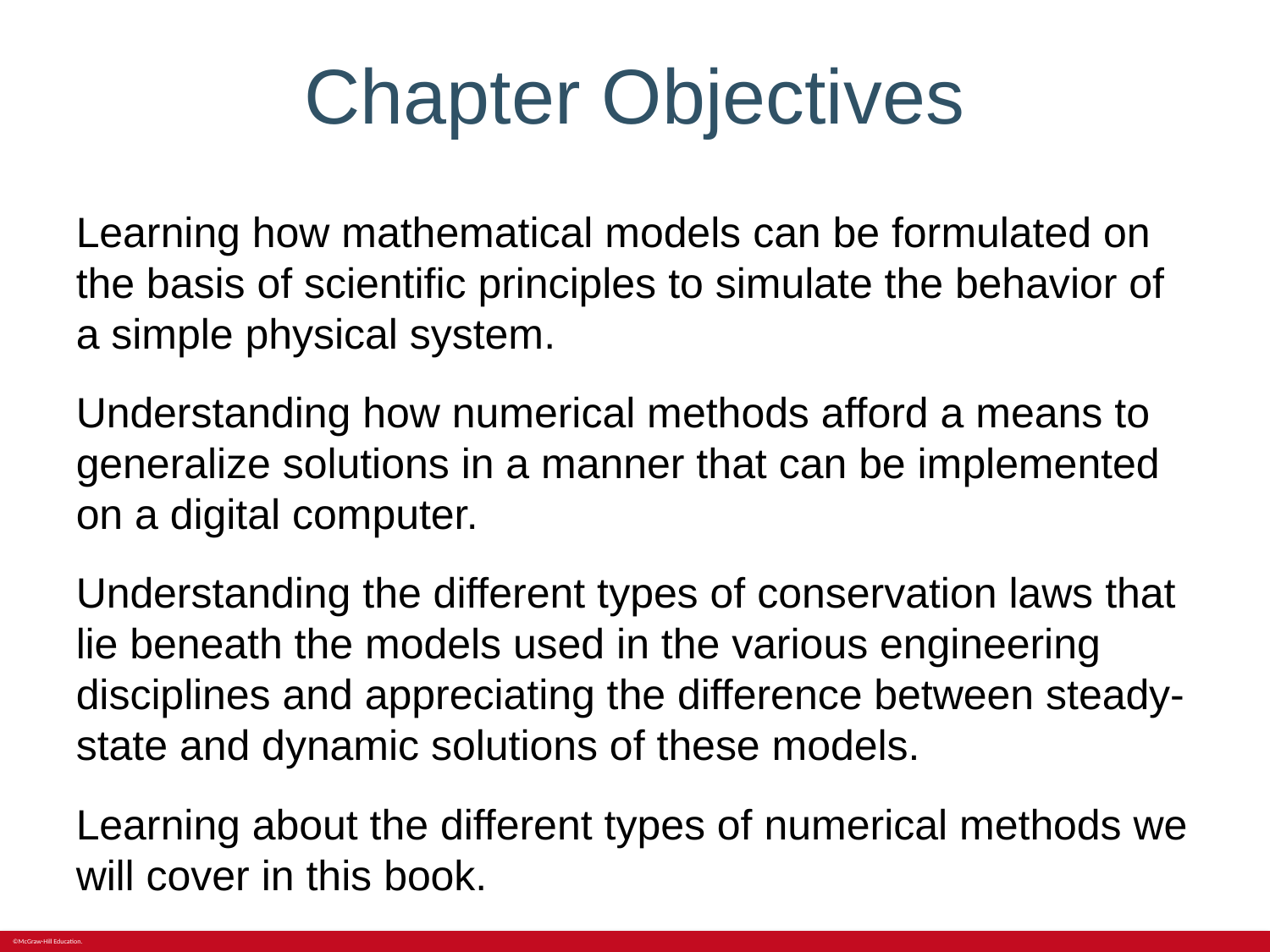

# Chapter Objectives
Learning how mathematical models can be formulated on the basis of scientific principles to simulate the behavior of a simple physical system.
Understanding how numerical methods afford a means to generalize solutions in a manner that can be implemented on a digital computer.
Understanding the different types of conservation laws that lie beneath the models used in the various engineering disciplines and appreciating the difference between steady-state and dynamic solutions of these models.
Learning about the different types of numerical methods we will cover in this book.